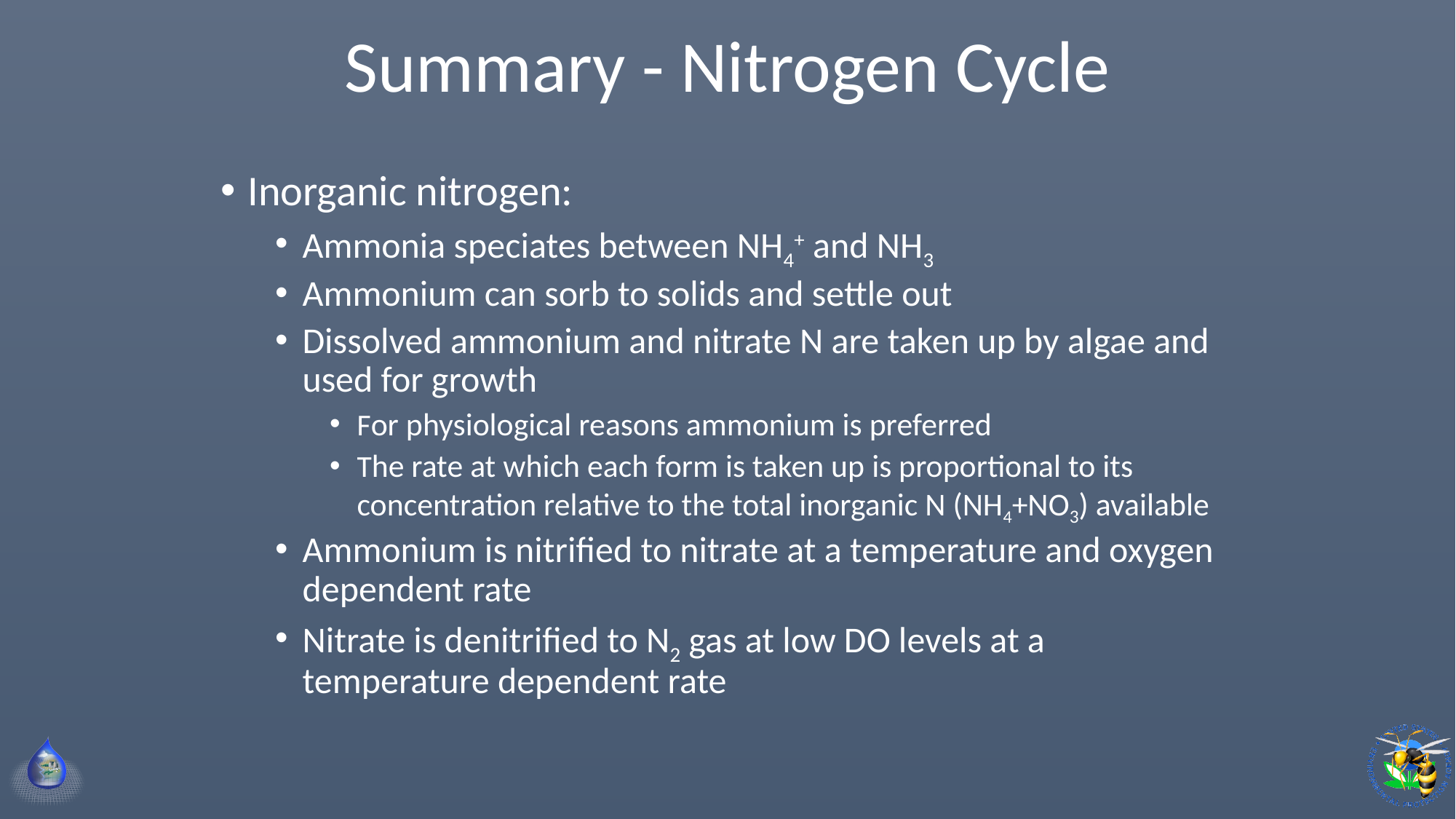

# Summary - Nitrogen Cycle
Inorganic nitrogen:
Ammonia speciates between NH4+ and NH3
Ammonium can sorb to solids and settle out
Dissolved ammonium and nitrate N are taken up by algae and used for growth
For physiological reasons ammonium is preferred
The rate at which each form is taken up is proportional to its concentration relative to the total inorganic N (NH4+NO3) available
Ammonium is nitrified to nitrate at a temperature and oxygen dependent rate
Nitrate is denitrified to N2 gas at low DO levels at a temperature dependent rate